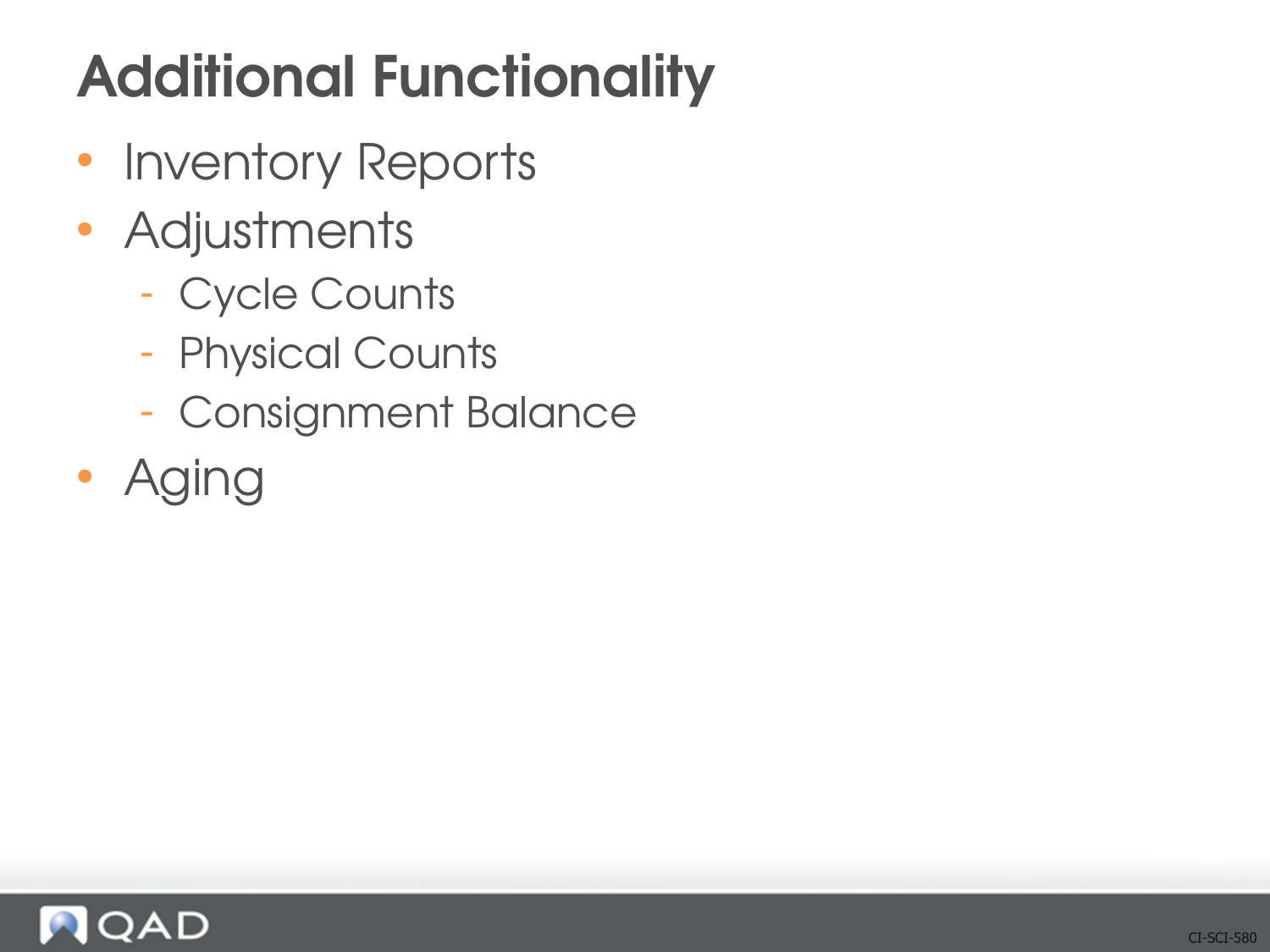

# Additional Functionality
Inventory Reports
Adjustments
Cycle Counts
Physical Counts
Consignment Balance
Aging

CI-SCI-580